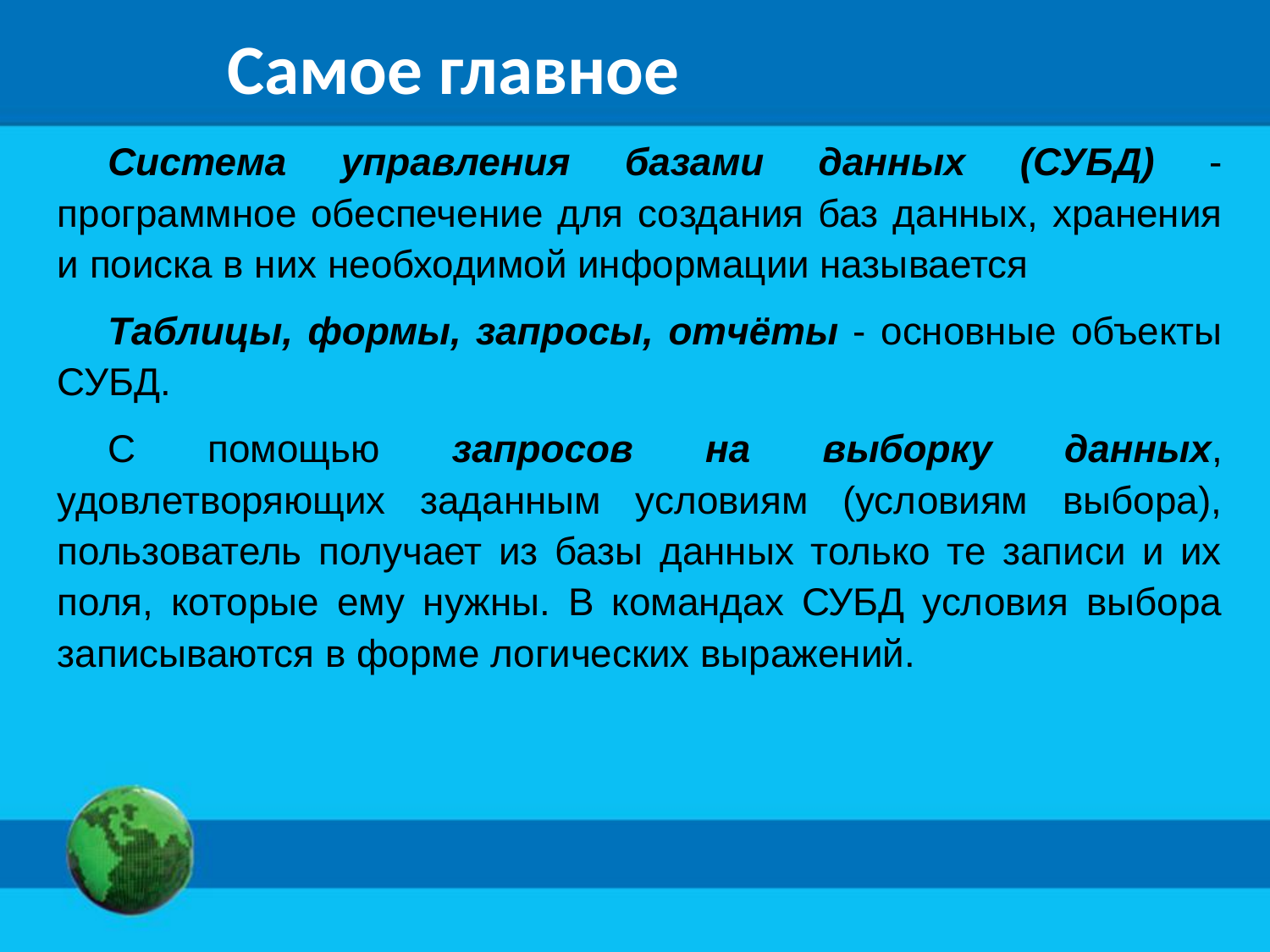

Самое главное
Система управления базами данных (СУБД) - программное обеспечение для создания баз данных, хранения и поиска в них необходимой информации называется
Таблицы, формы, запросы, отчёты - основные объекты СУБД.
С помощью запросов на выборку данных, удовлетворяющих заданным условиям (условиям выбора), пользователь получает из базы данных только те записи и их поля, которые ему нужны. В командах СУБД условия выбора записываются в форме логических выражений.